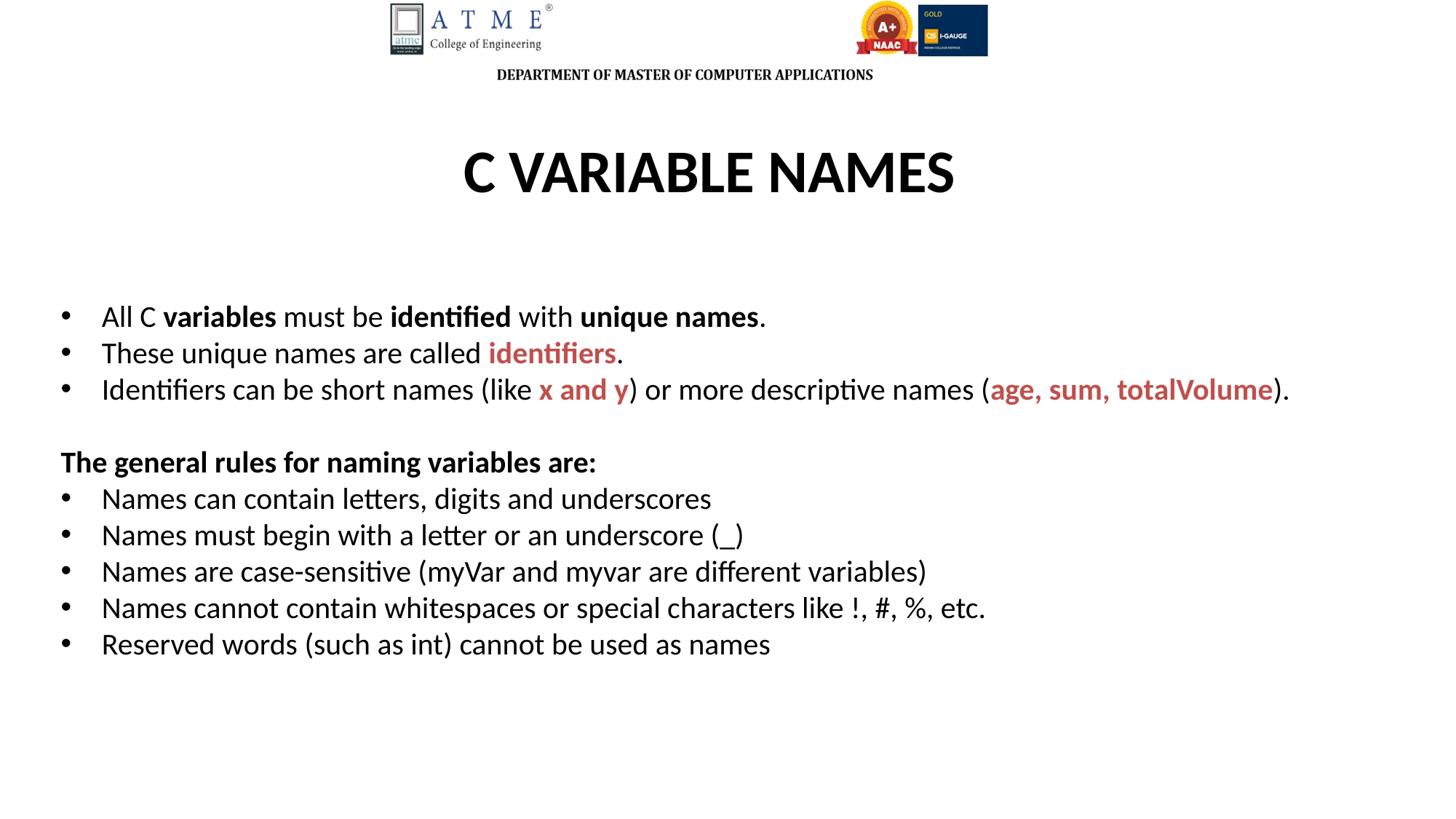

C VARIABLE NAMES
All C variables must be identified with unique names.
These unique names are called identifiers.
Identifiers can be short names (like x and y) or more descriptive names (age, sum, totalVolume).

The general rules for naming variables are:
Names can contain letters, digits and underscores
Names must begin with a letter or an underscore (_)
Names are case-sensitive (myVar and myvar are different variables)
Names cannot contain whitespaces or special characters like !, #, %, etc.
Reserved words (such as int) cannot be used as names